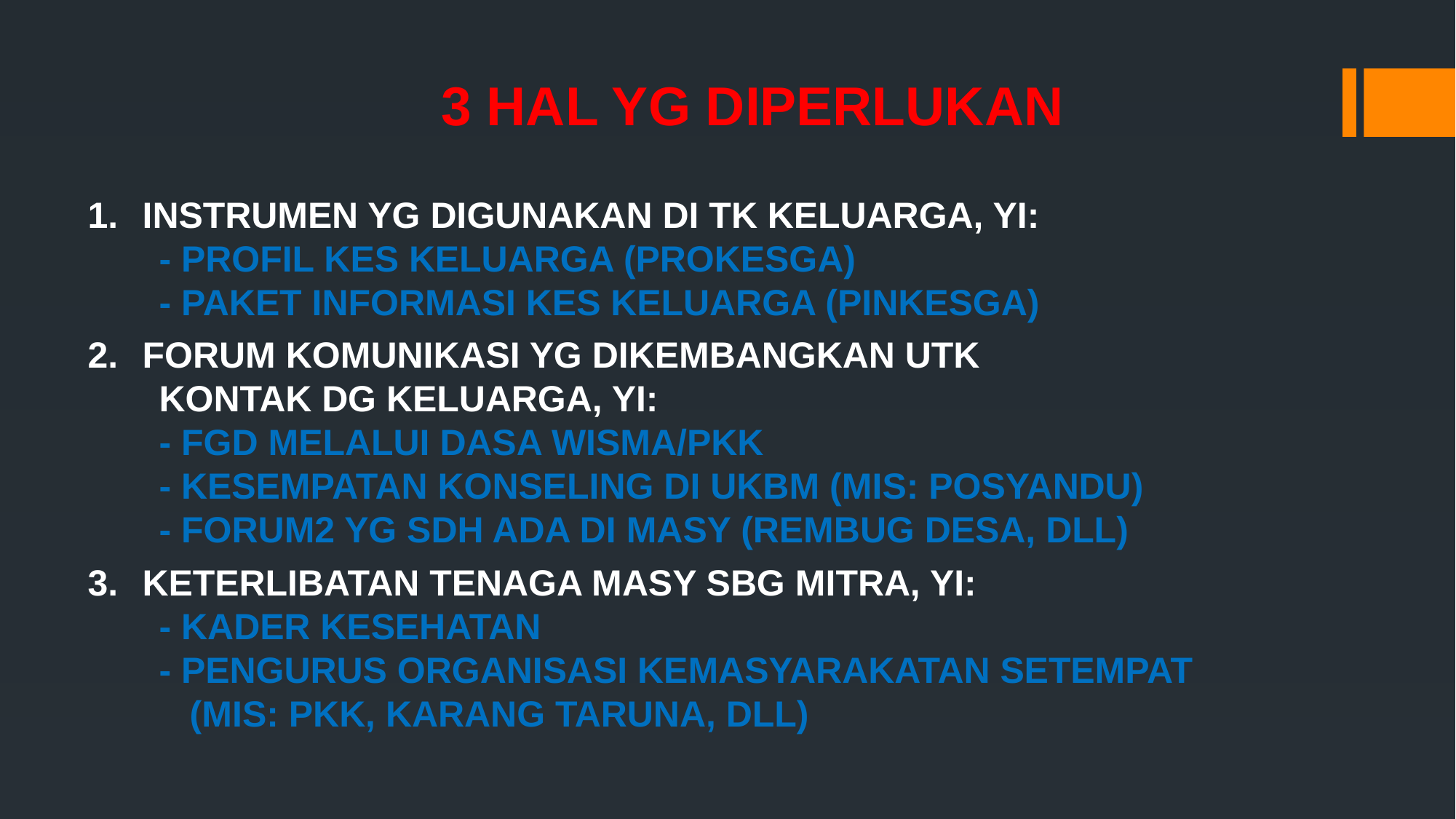

3 HAL YG DIPERLUKAN
INSTRUMEN YG DIGUNAKAN DI TK KELUARGA, YI:
       - PROFIL KES KELUARGA (PROKESGA)
       - PAKET INFORMASI KES KELUARGA (PINKESGA)
FORUM KOMUNIKASI YG DIKEMBANGKAN UTK
       KONTAK DG KELUARGA, YI:
       - FGD MELALUI DASA WISMA/PKK
       - KESEMPATAN KONSELING DI UKBM (MIS: POSYANDU)
       - FORUM2 YG SDH ADA DI MASY (REMBUG DESA, DLL)
KETERLIBATAN TENAGA MASY SBG MITRA, YI:
       - KADER KESEHATAN
       - PENGURUS ORGANISASI KEMASYARAKATAN SETEMPAT
          (MIS: PKK, KARANG TARUNA, DLL)